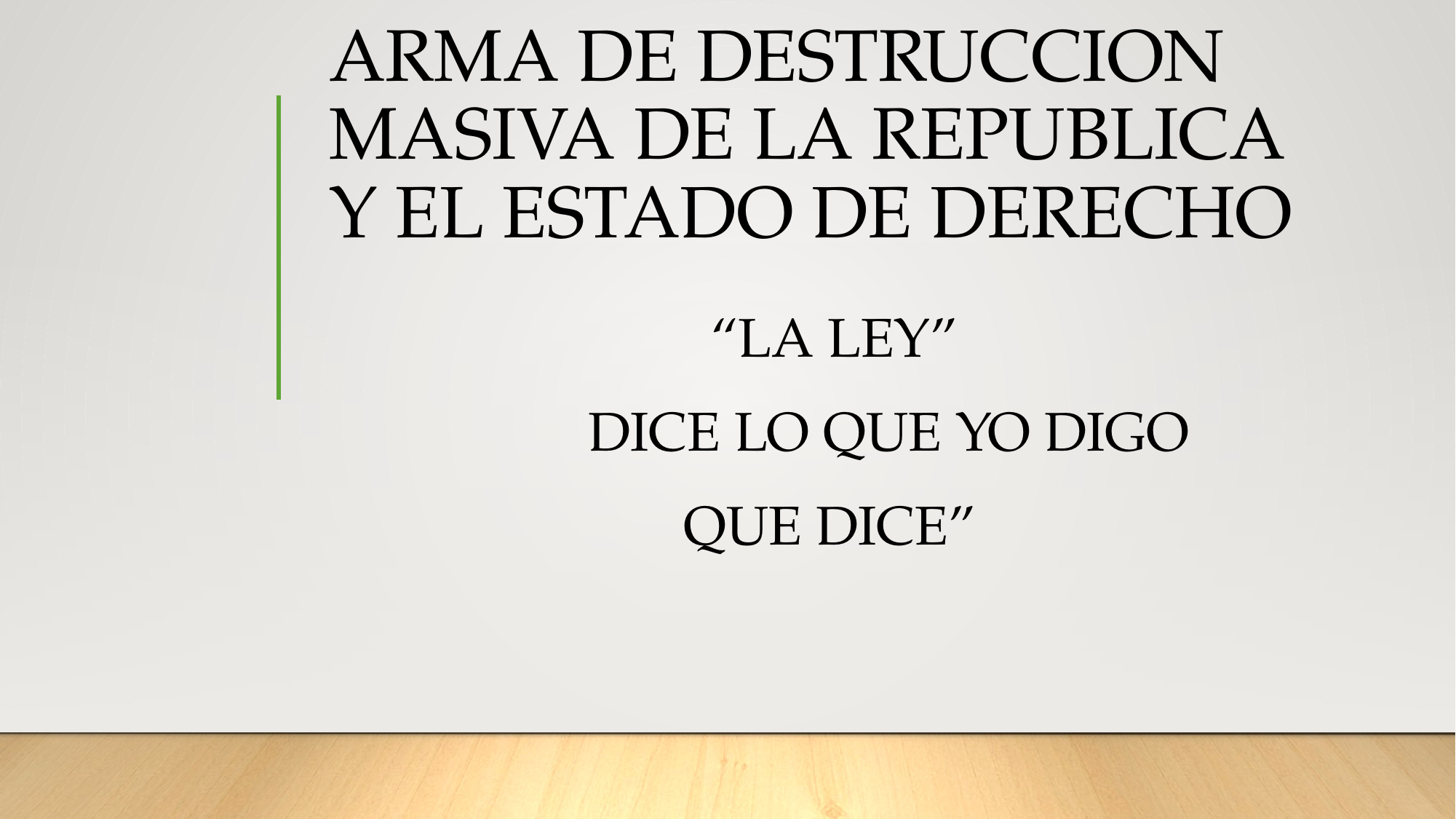

# ARMA DE DESTRUCCION MASIVA DE LA REPUBLICA Y EL ESTADO DE DERECHO
                 “LA LEY”
	DICE LO QUE YO DIGO
	       QUE DICE”